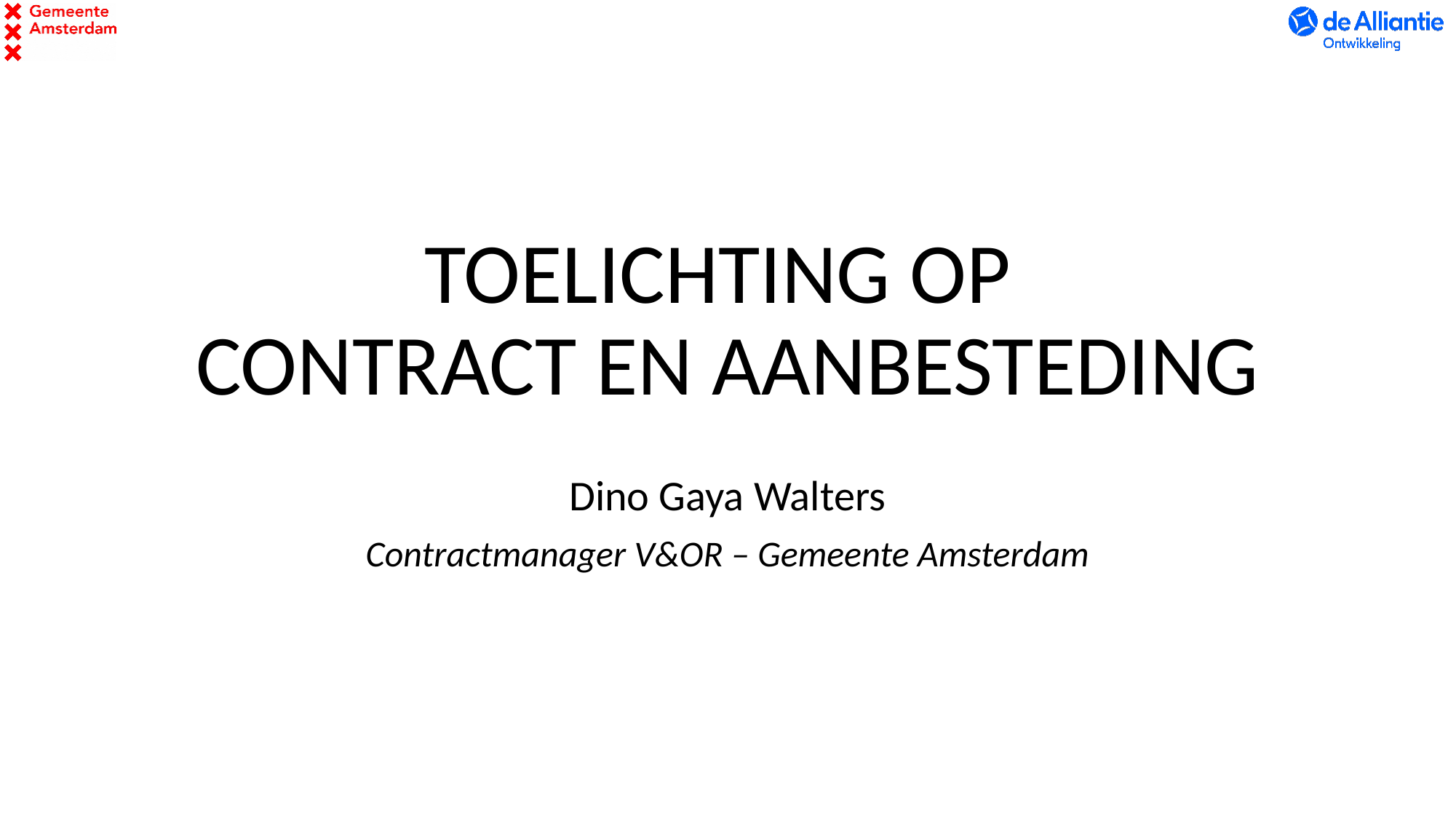

# TOELICHTING OP CONTRACT EN AANBESTEDING
Dino Gaya Walters
Contractmanager V&OR – Gemeente Amsterdam